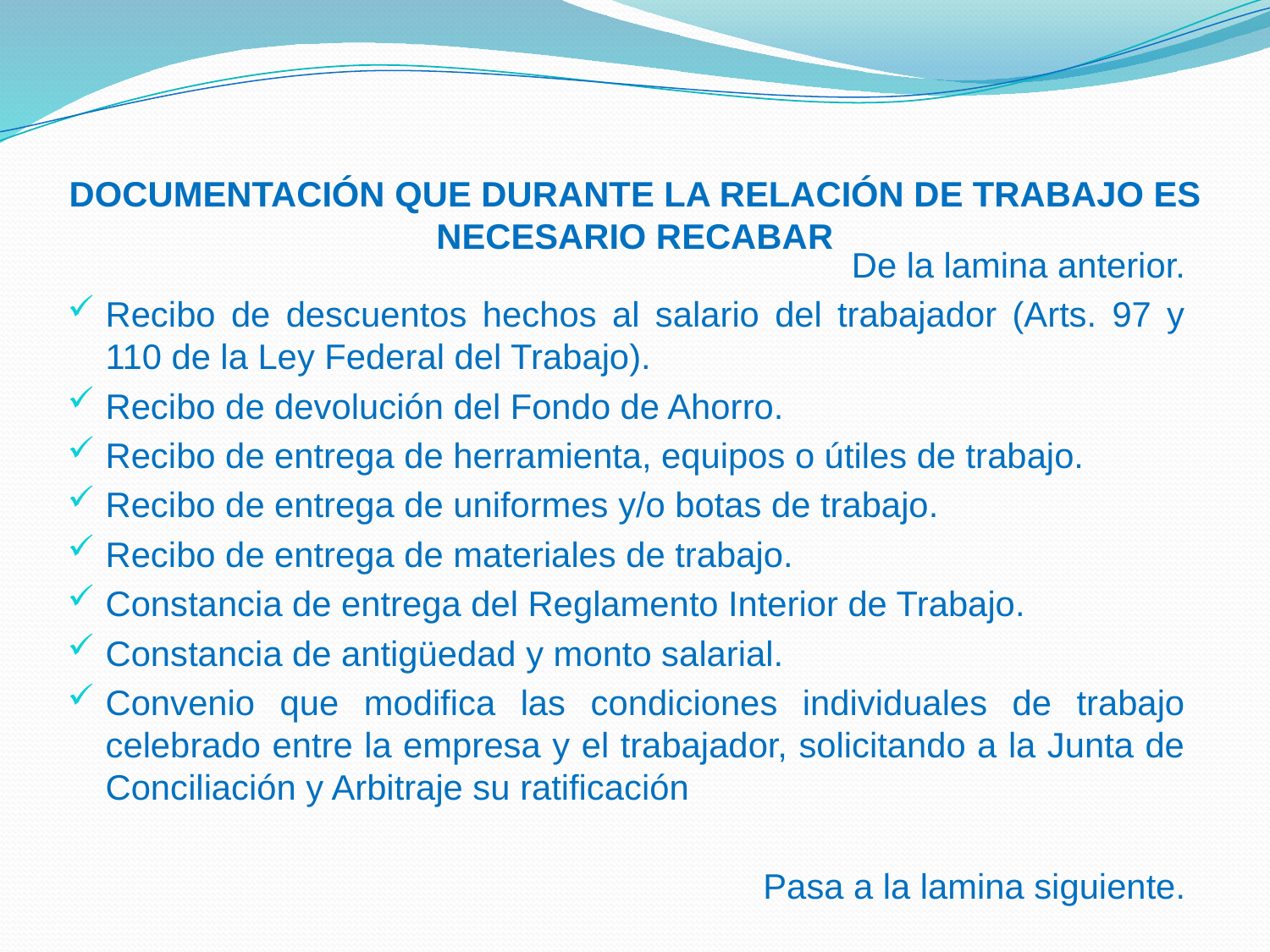

# DOCUMENTACIÓN QUE DURANTE LA RELACIÓN DE TRABAJO ES NECESARIO RECABAR
De la lamina anterior.
Recibo de descuentos hechos al salario del trabajador (Arts. 97 y 110 de la Ley Federal del Trabajo).
Recibo de devolución del Fondo de Ahorro.
Recibo de entrega de herramienta, equipos o útiles de trabajo.
Recibo de entrega de uniformes y/o botas de trabajo.
Recibo de entrega de materiales de trabajo.
Constancia de entrega del Reglamento Interior de Trabajo.
Constancia de antigüedad y monto salarial.
Convenio que modifica las condiciones individuales de trabajo celebrado entre la empresa y el trabajador, solicitando a la Junta de Conciliación y Arbitraje su ratificación

Pasa a la lamina siguiente.